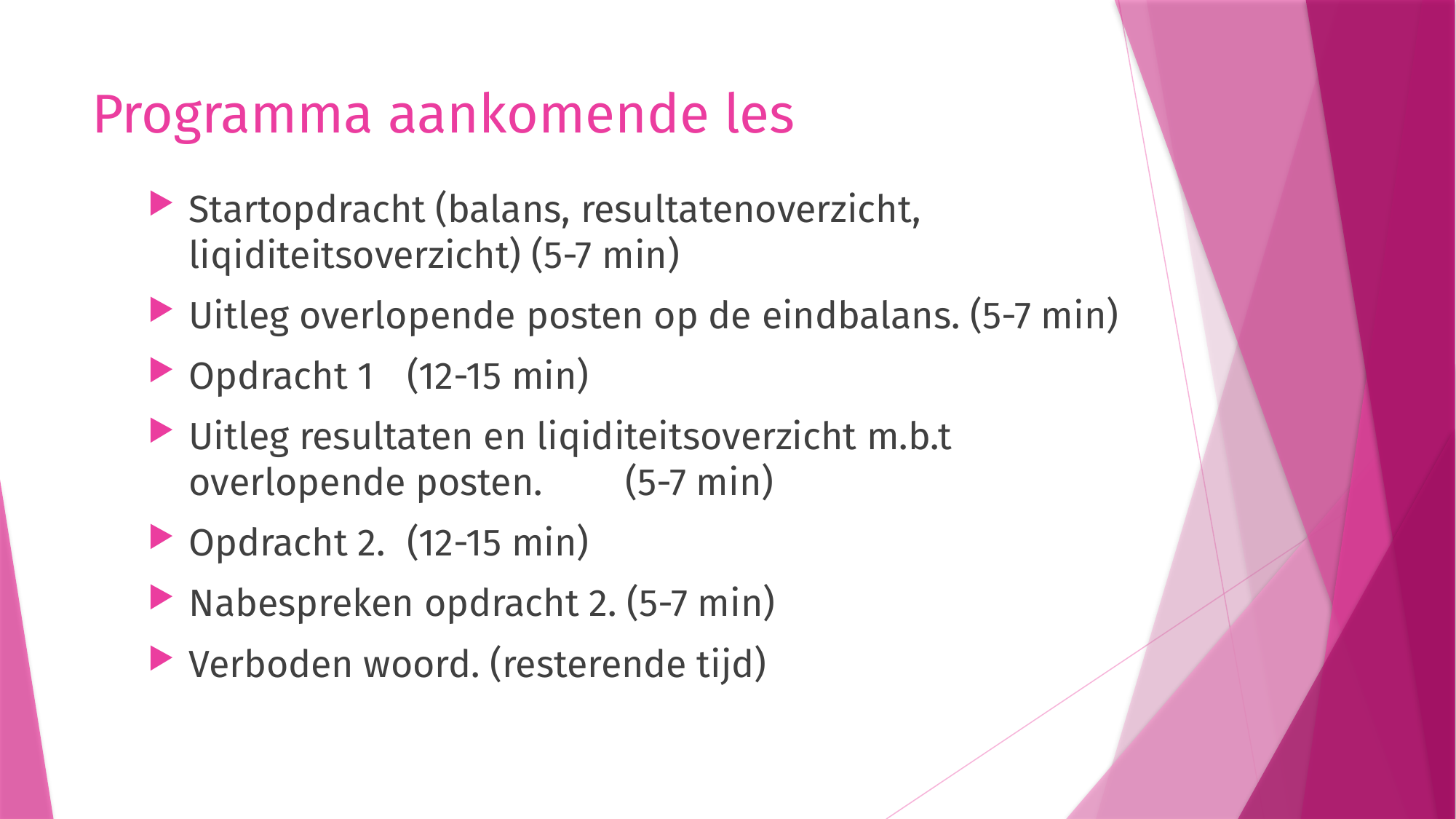

# Programma aankomende les
Startopdracht (balans, resultatenoverzicht, liqiditeitsoverzicht) (5-7 min)
Uitleg overlopende posten op de eindbalans. (5-7 min)
Opdracht 1	(12-15 min)
Uitleg resultaten en liqiditeitsoverzicht m.b.t overlopende posten.	(5-7 min)
Opdracht 2. 	(12-15 min)
Nabespreken opdracht 2. (5-7 min)
Verboden woord. (resterende tijd)